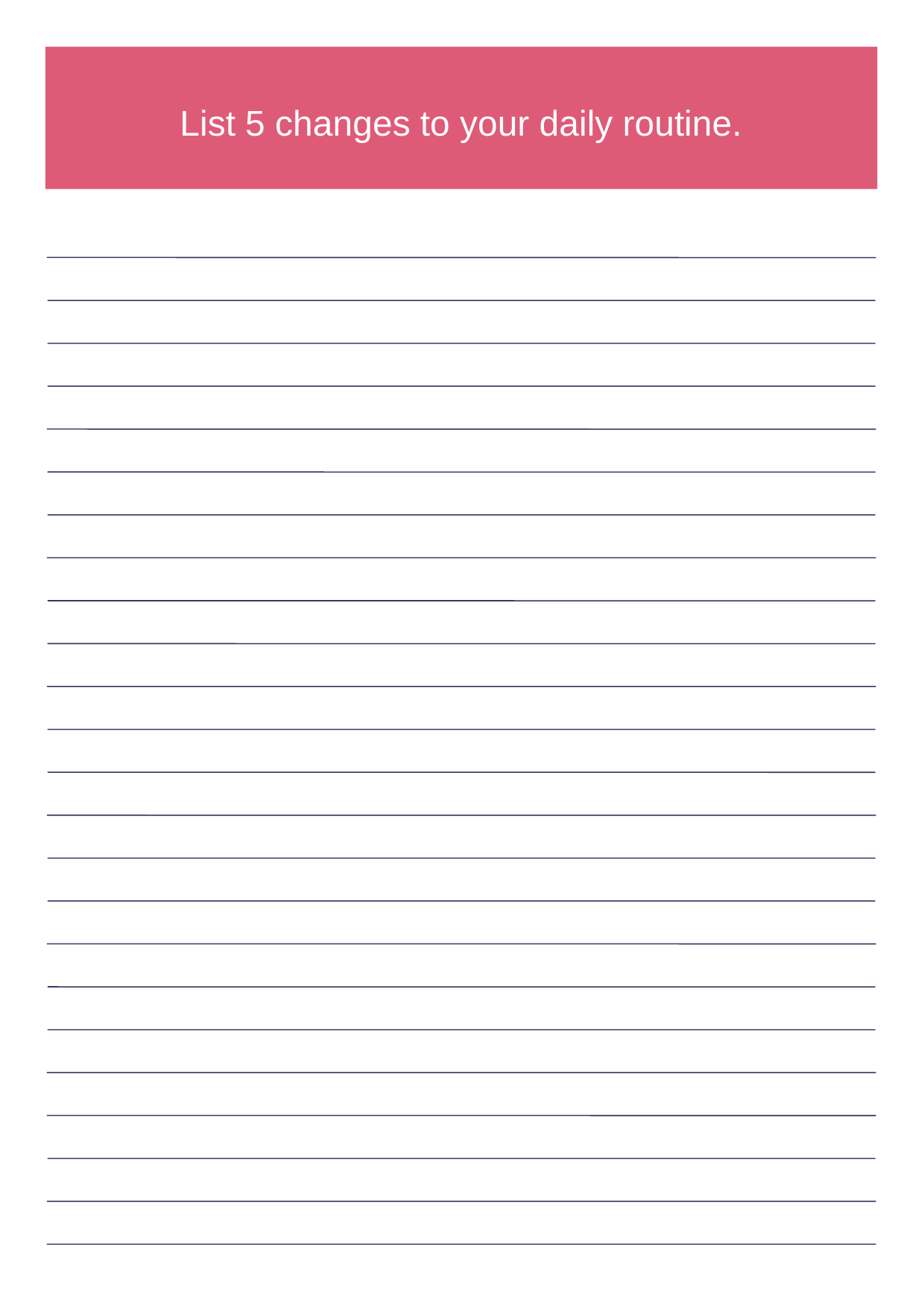

List 5 changes to your daily routine.